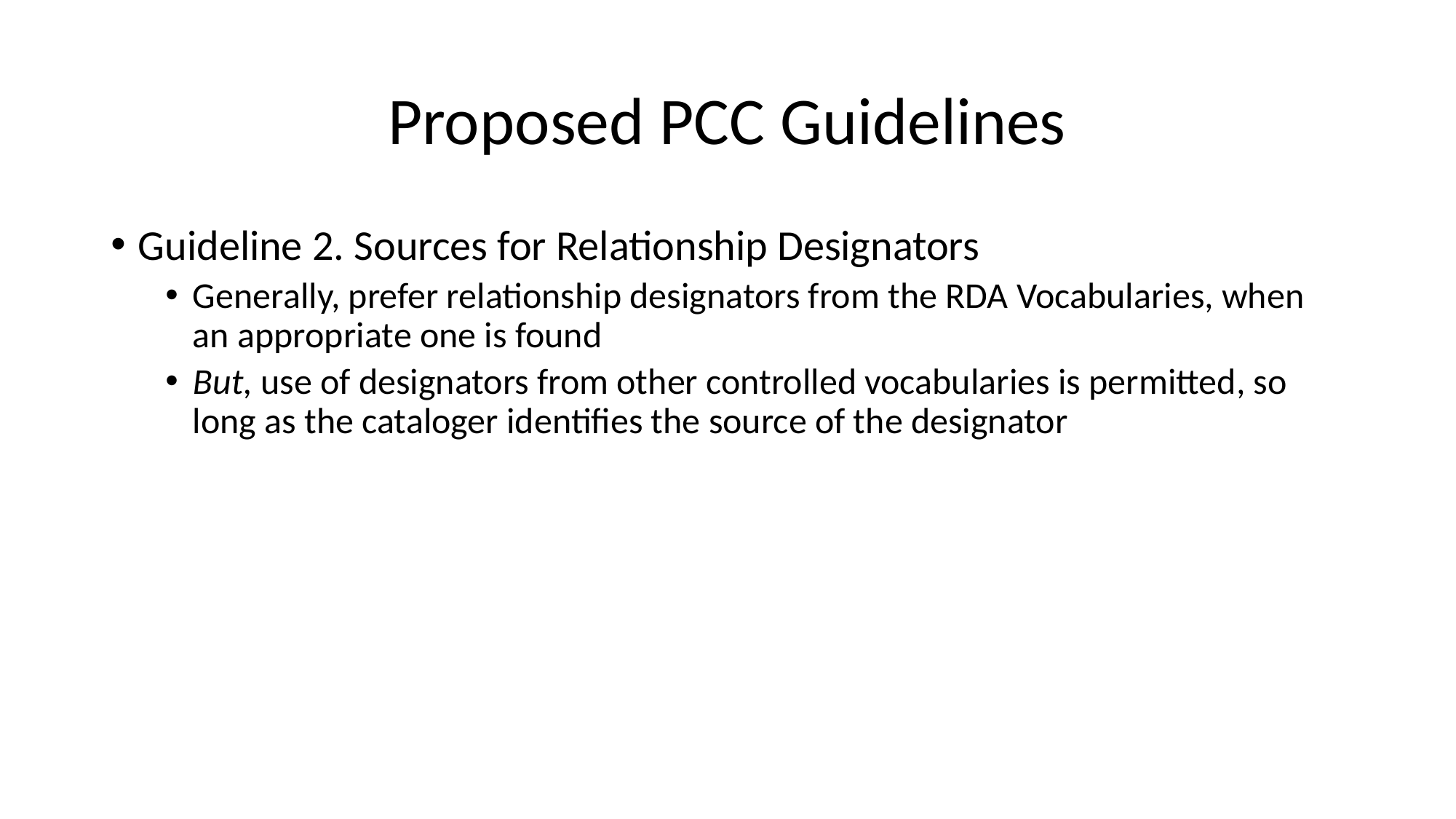

# Proposed PCC Guidelines
Guideline 2. Sources for Relationship Designators
Generally, prefer relationship designators from the RDA Vocabularies, when an appropriate one is found
But, use of designators from other controlled vocabularies is permitted, so long as the cataloger identifies the source of the designator